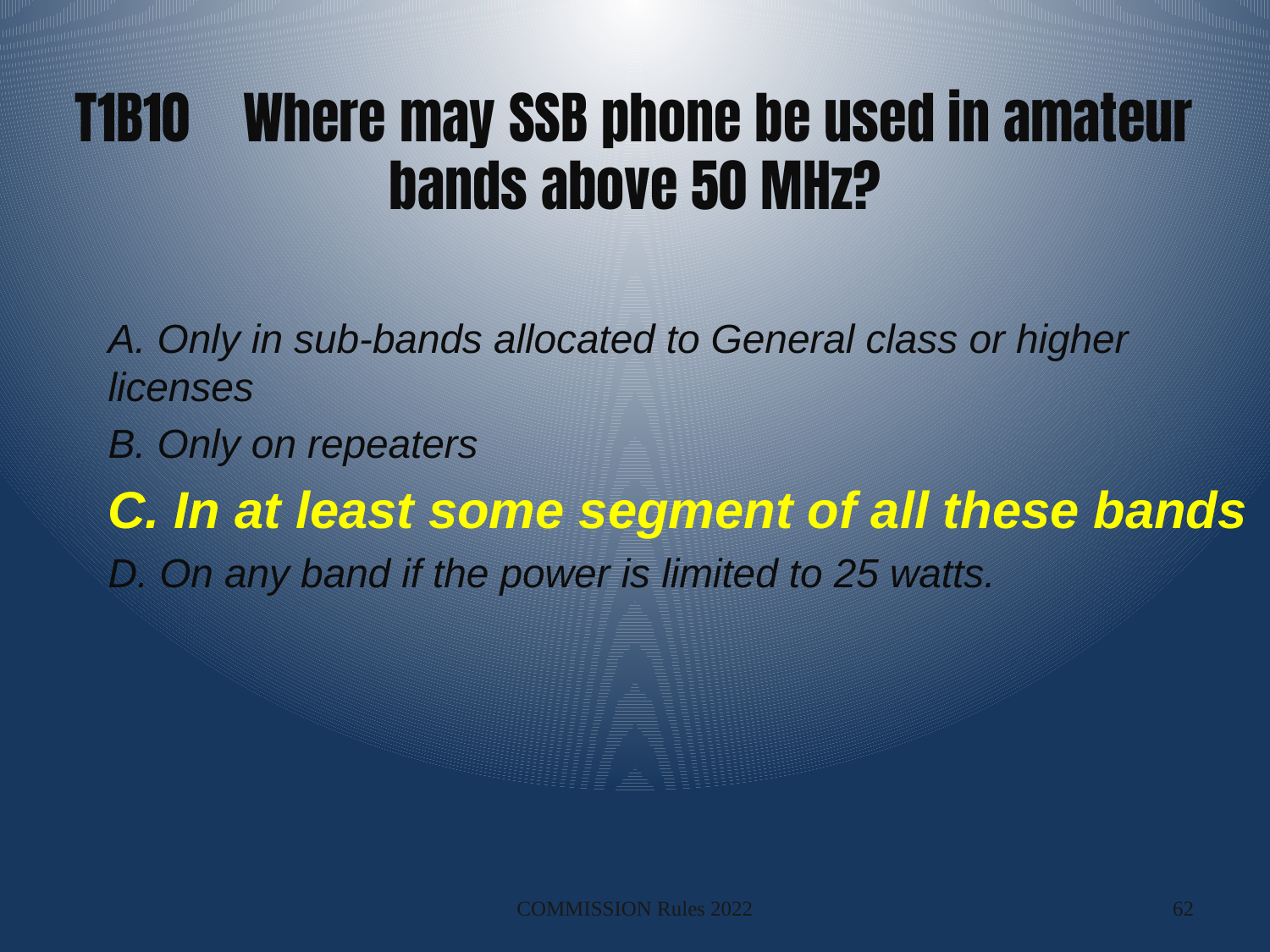

# T1B10    Where may SSB phone be used in amateur bands above 50 MHz?
A. Only in sub-bands allocated to General class or higher licenses
B. Only on repeaters
C. In at least some segment of all these bands
D. On any band if the power is limited to 25 watts.
COMMISSION Rules 2022
62